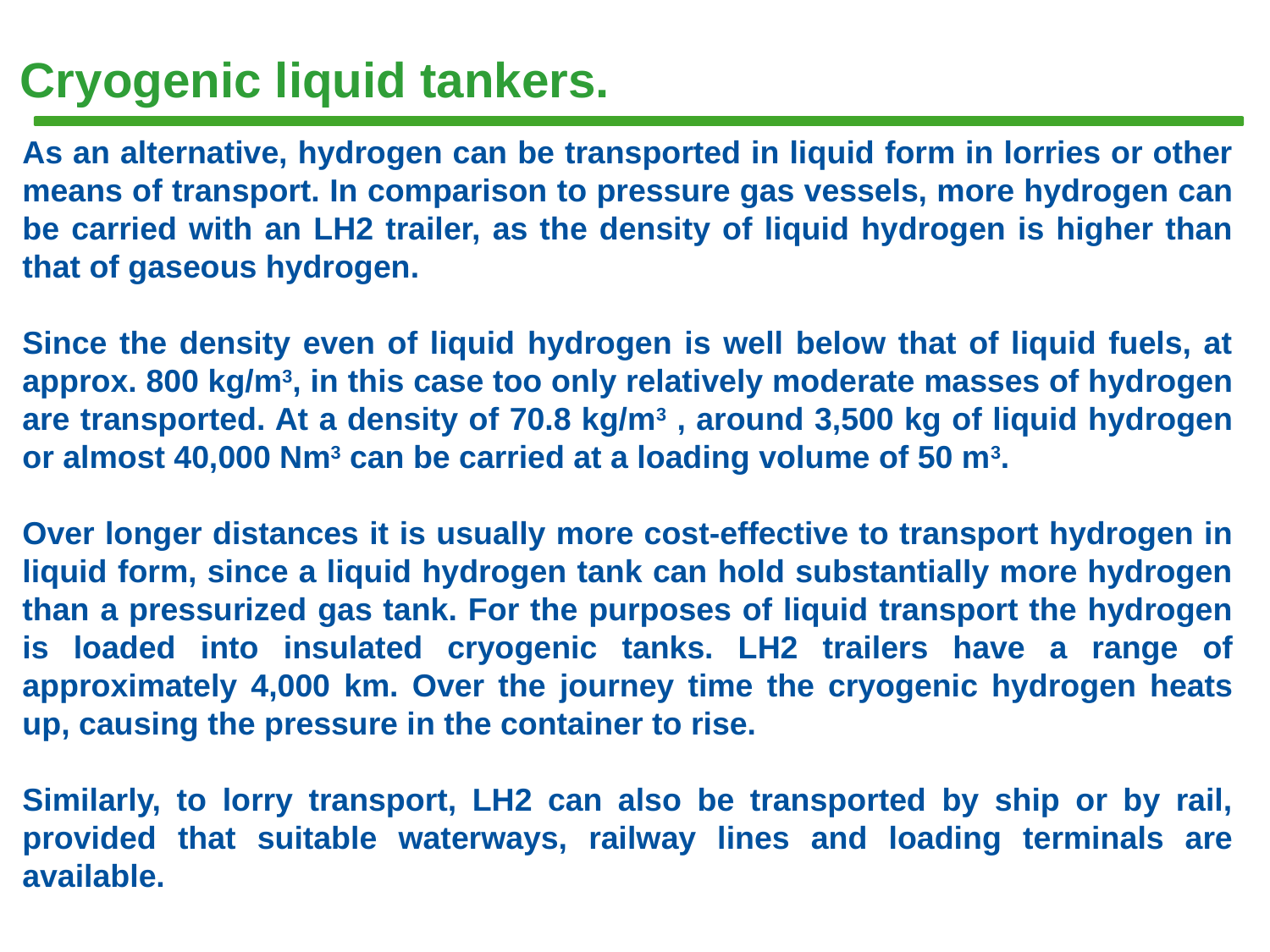

# Cryogenic liquid tankers.

As an alternative, hydrogen can be transported in liquid form in lorries or other means of transport. In comparison to pressure gas vessels, more hydrogen can be carried with an LH2 trailer, as the density of liquid hydrogen is higher than that of gaseous hydrogen.

Since the density even of liquid hydrogen is well below that of liquid fuels, at approx. 800 kg/m3, in this case too only relatively moderate masses of hydrogen are transported. At a density of 70.8 kg/m3 , around 3,500 kg of liquid hydrogen or almost 40,000 Nm3 can be carried at a loading volume of 50 m3.

Over longer distances it is usually more cost-effective to transport hydrogen in liquid form, since a liquid hydrogen tank can hold substantially more hydrogen than a pressurized gas tank. For the purposes of liquid transport the hydrogen is loaded into insulated cryogenic tanks. LH2 trailers have a range of approximately 4,000 km. Over the journey time the cryogenic hydrogen heats up, causing the pressure in the container to rise.

Similarly, to lorry transport, LH2 can also be transported by ship or by rail, provided that suitable waterways, railway lines and loading terminals are available.

Tema III				                                                       Transporte y distribución